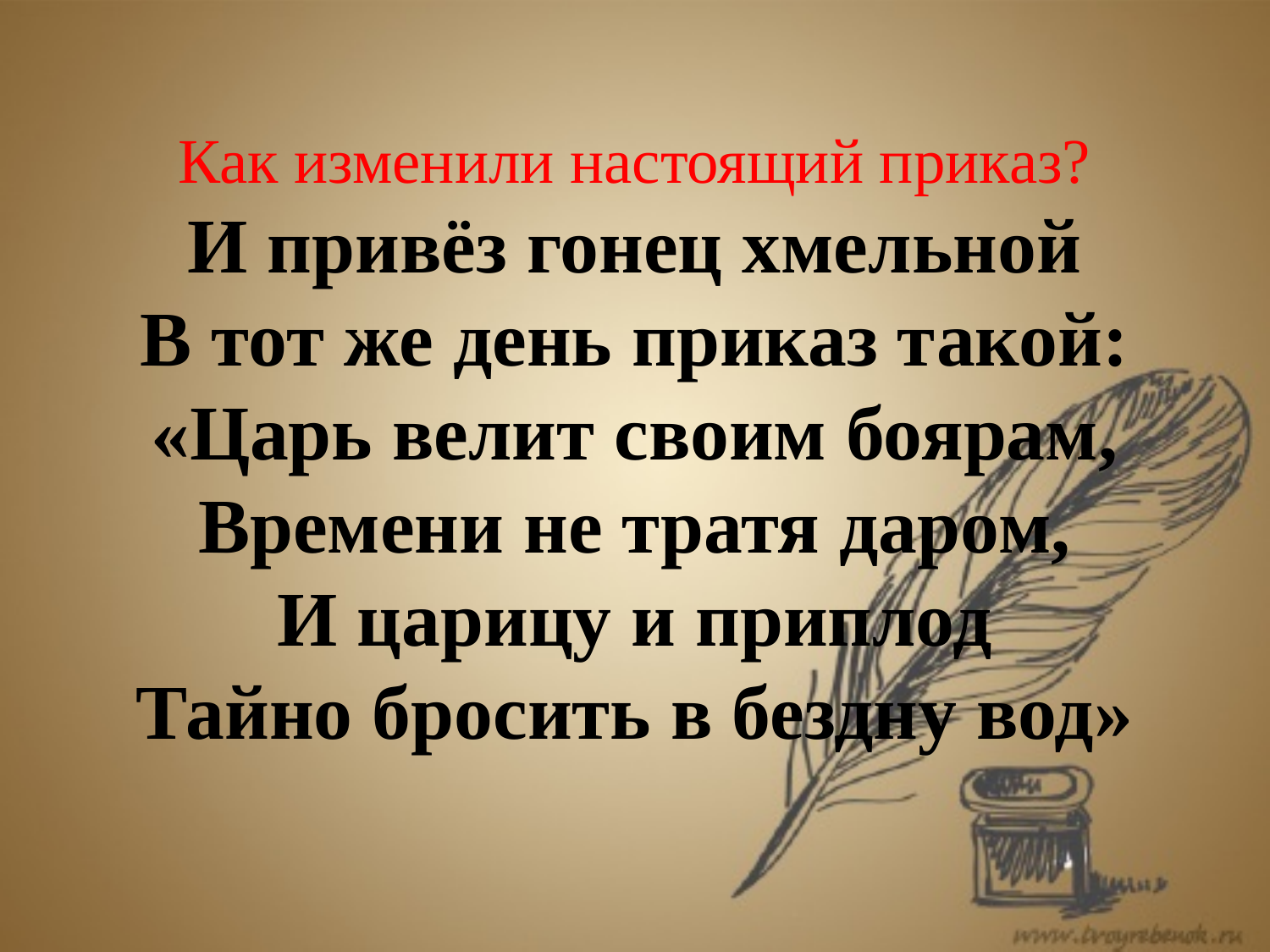

# Как изменили настоящий приказ? И привёз гонец хмельной В тот же день приказ такой: «Царь велит своим боярам, Времени не тратя даром, И царицу и приплод Тайно бросить в бездну вод»